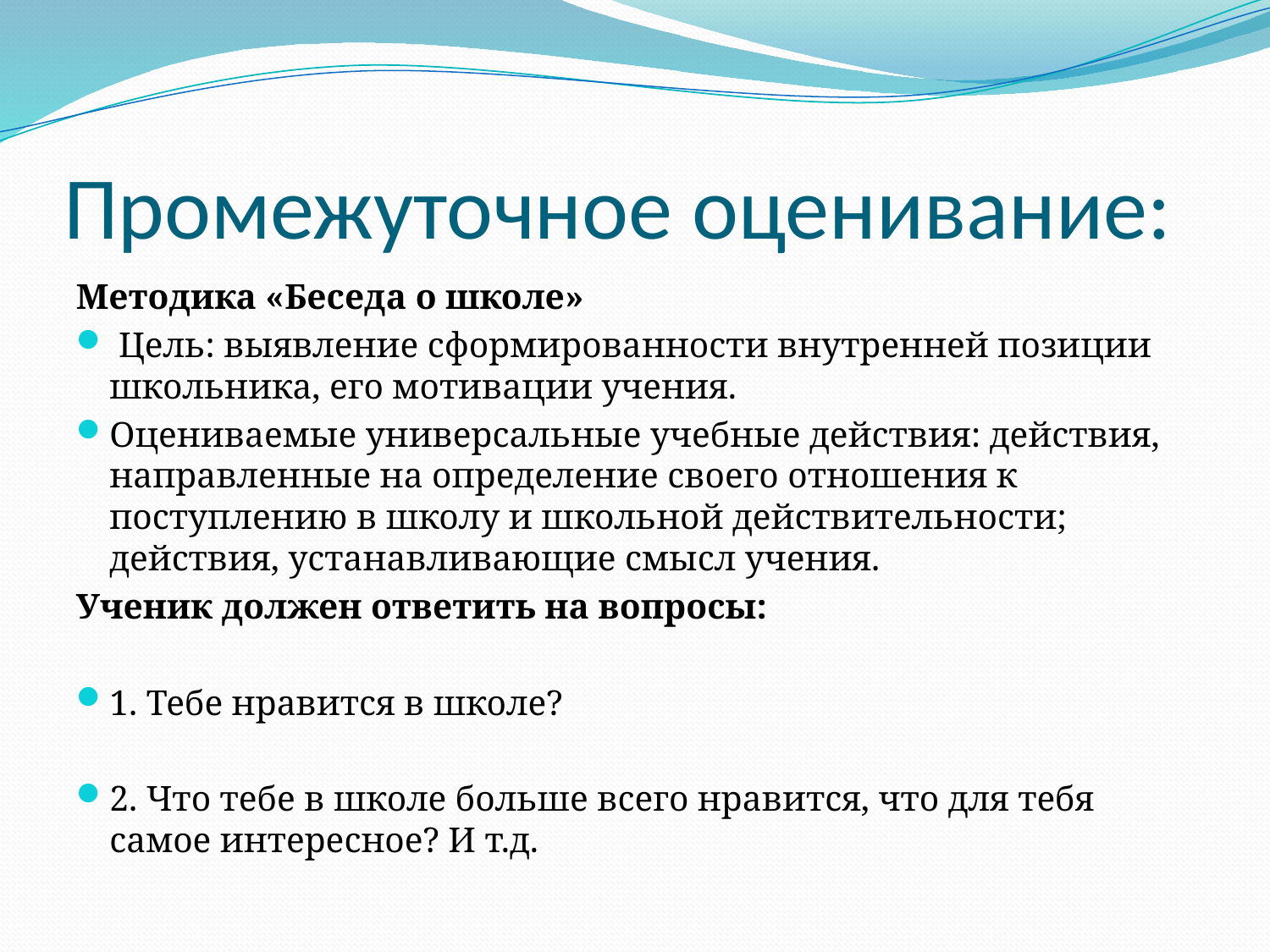

# Промежуточное оценивание:
Методика «Беседа о школе»
 Цель: выявление сформированности внутренней позиции школьника, его мотивации учения.
Оцениваемые универсальные учебные действия: действия, направленные на определение своего отношения к поступлению в школу и школьной действительности; действия, устанавливающие смысл учения.
Ученик должен ответить на вопросы:

1. Тебе нравится в школе?

2. Что тебе в школе больше всего нравится, что для тебя самое интересное? И т.д.